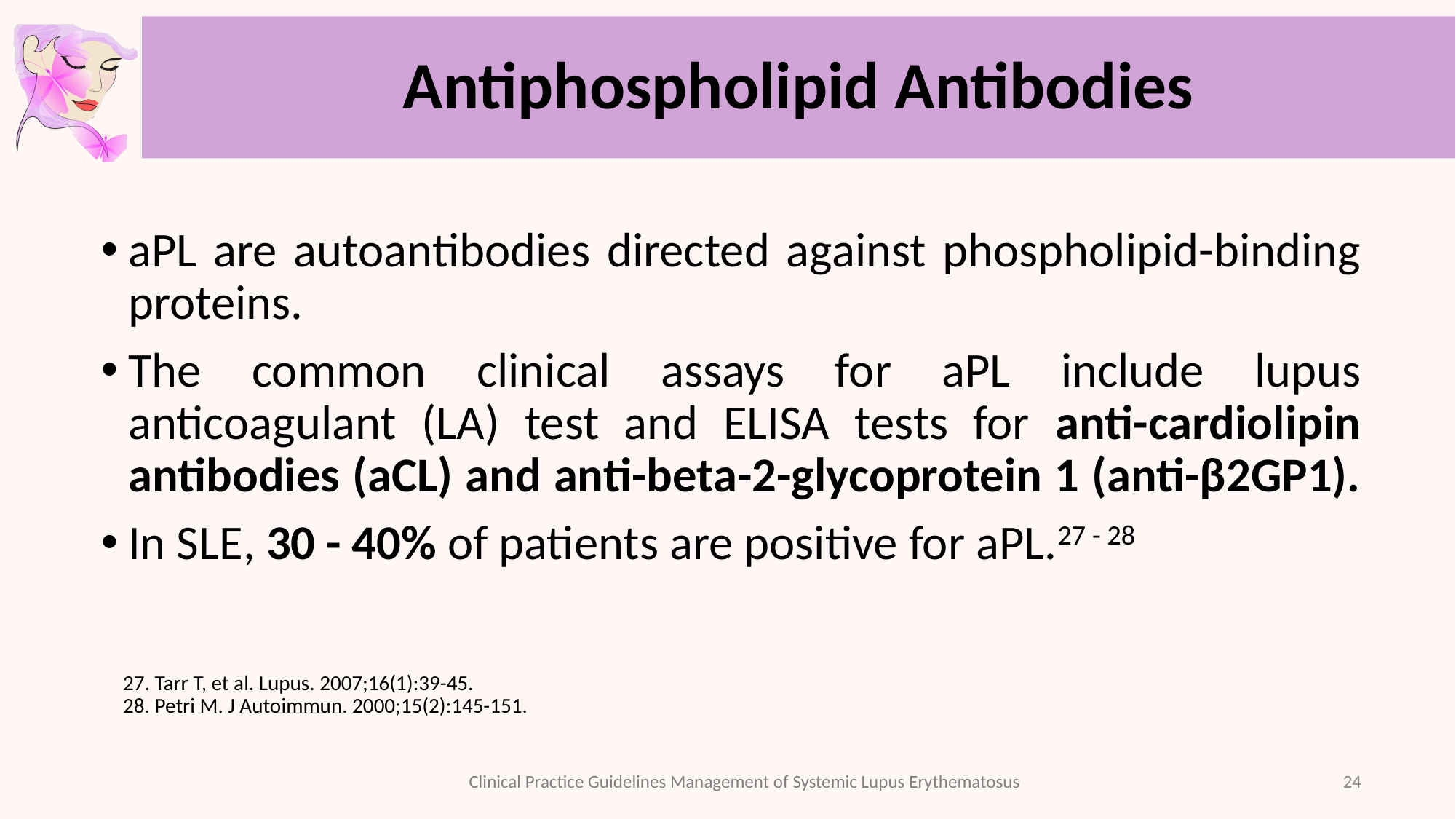

# Antiphospholipid Antibodies
aPL are autoantibodies directed against phospholipid-binding proteins.
The common clinical assays for aPL include lupus anticoagulant (LA) test and ELISA tests for anti-cardiolipin antibodies (aCL) and anti-beta-2-glycoprotein 1 (anti-β2GP1).
In SLE, 30 - 40% of patients are positive for aPL.27 - 28

27. Tarr T, et al. Lupus. 2007;16(1):39-45.
28. Petri M. J Autoimmun. 2000;15(2):145-151.
24